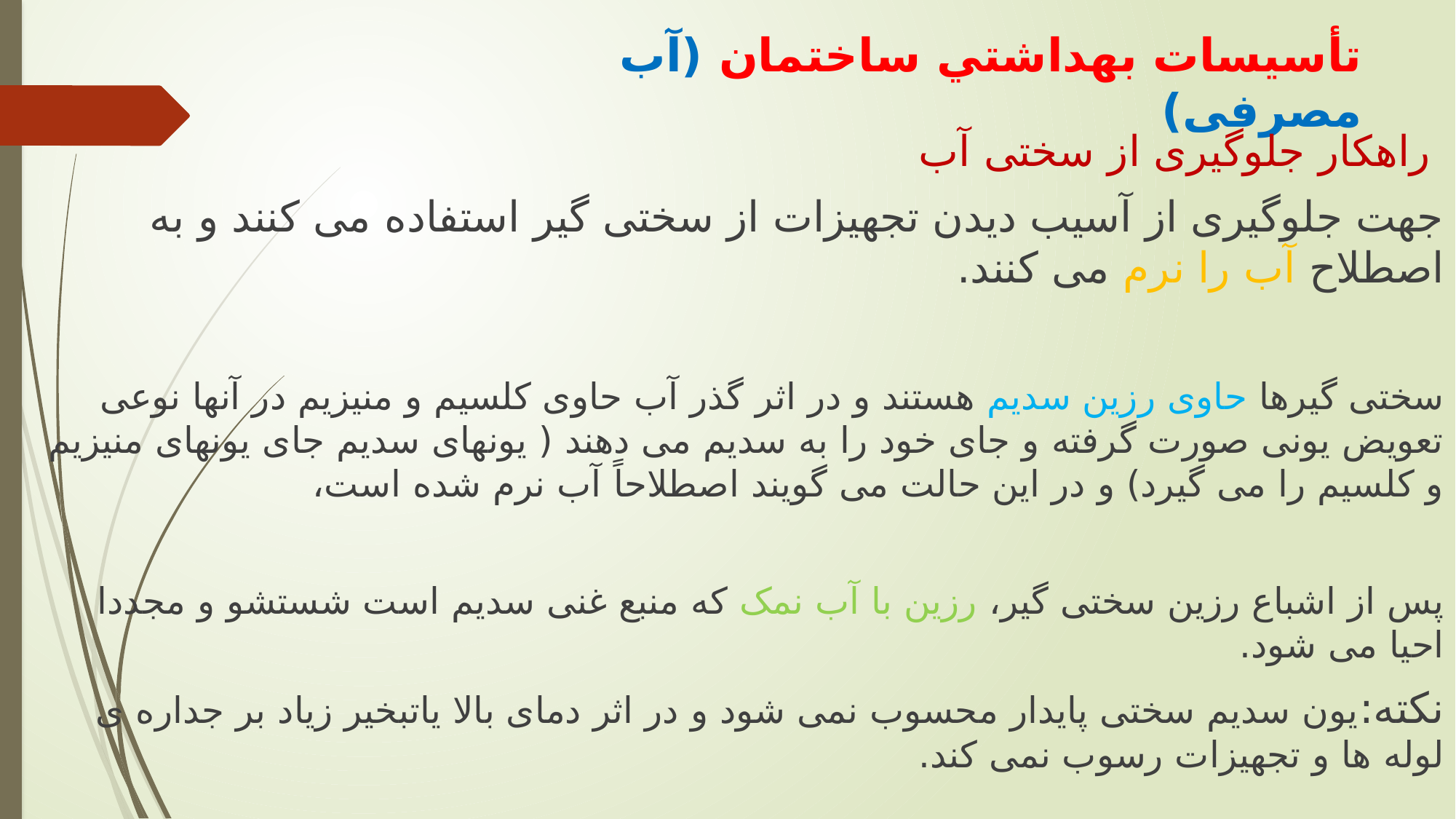

# تأسيسات بهداشتي ساختمان (آب مصرفی)
 راهکار جلوگیری از سختی آب
جهت جلوگیری از آسیب دیدن تجهیزات از سختی گیر استفاده می کنند و به اصطلاح آب را نرم می کنند.

سختی گیرها حاوی رزین سدیم هستند و در اثر گذر آب حاوی کلسیم و منیزیم در آنها نوعی تعویض یونی صورت گرفته و جای خود را به سدیم می دهند ( یونهای سدیم جای یونهای منیزیم و کلسیم را می گیرد) و در این حالت می گویند اصطلاحاً آب نرم شده است،

پس از اشباع رزین سختی گیر، رزین با آب نمک که منبع غنی سدیم است شستشو و مجددا احیا می شود.
نکته:یون سدیم سختی پایدار محسوب نمی شود و در اثر دمای بالا یاتبخیر زیاد بر جداره ی لوله ها و تجهیزات رسوب نمی کند.